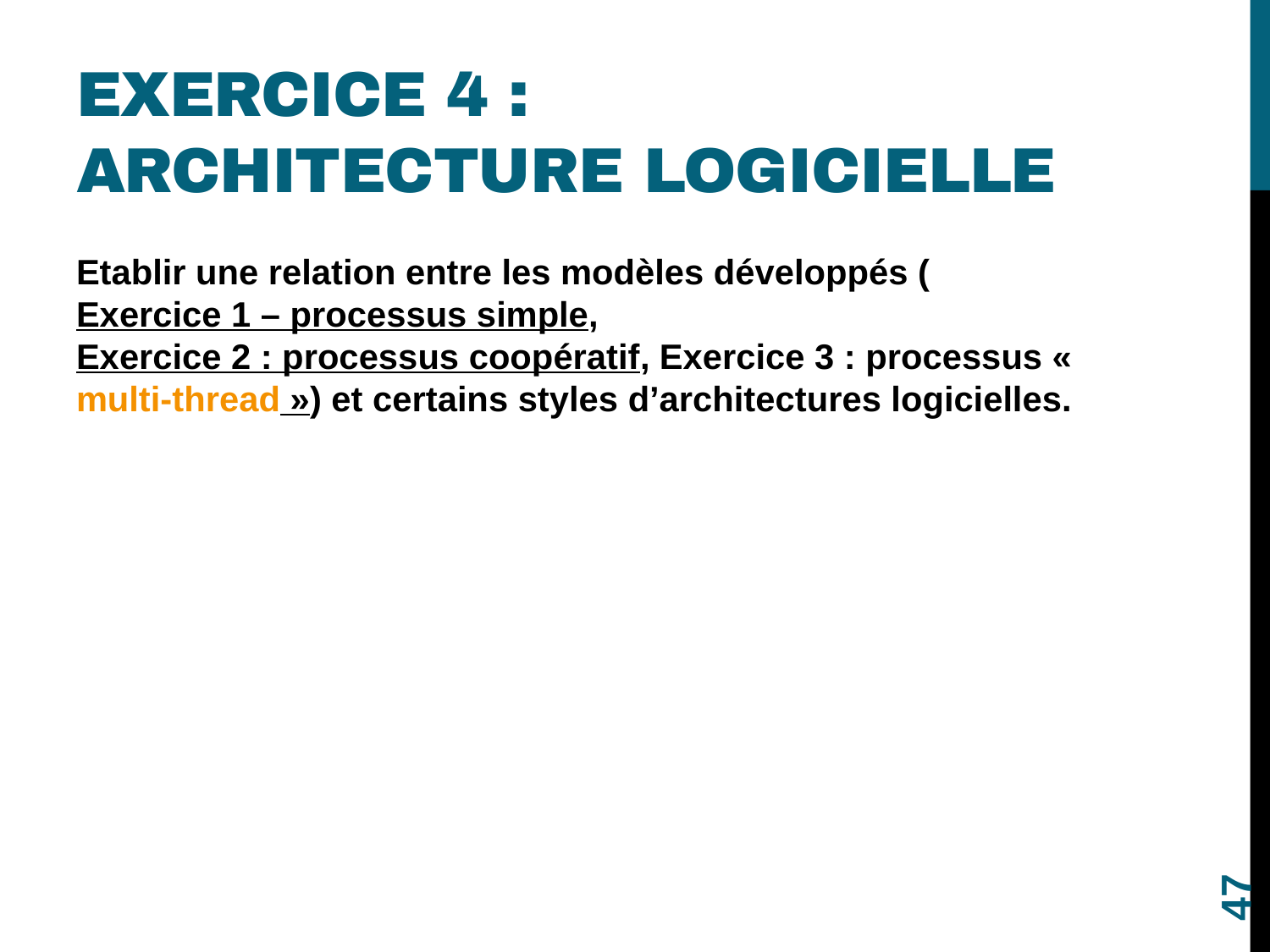

# Exercice 4 : Architecture logicielle
Etablir une relation entre les modèles développés (Exercice 1 – processus simple, Exercice 2 : processus coopératif, Exercice 3 : processus « multi-thread ») et certains styles d’architectures logicielles.
47